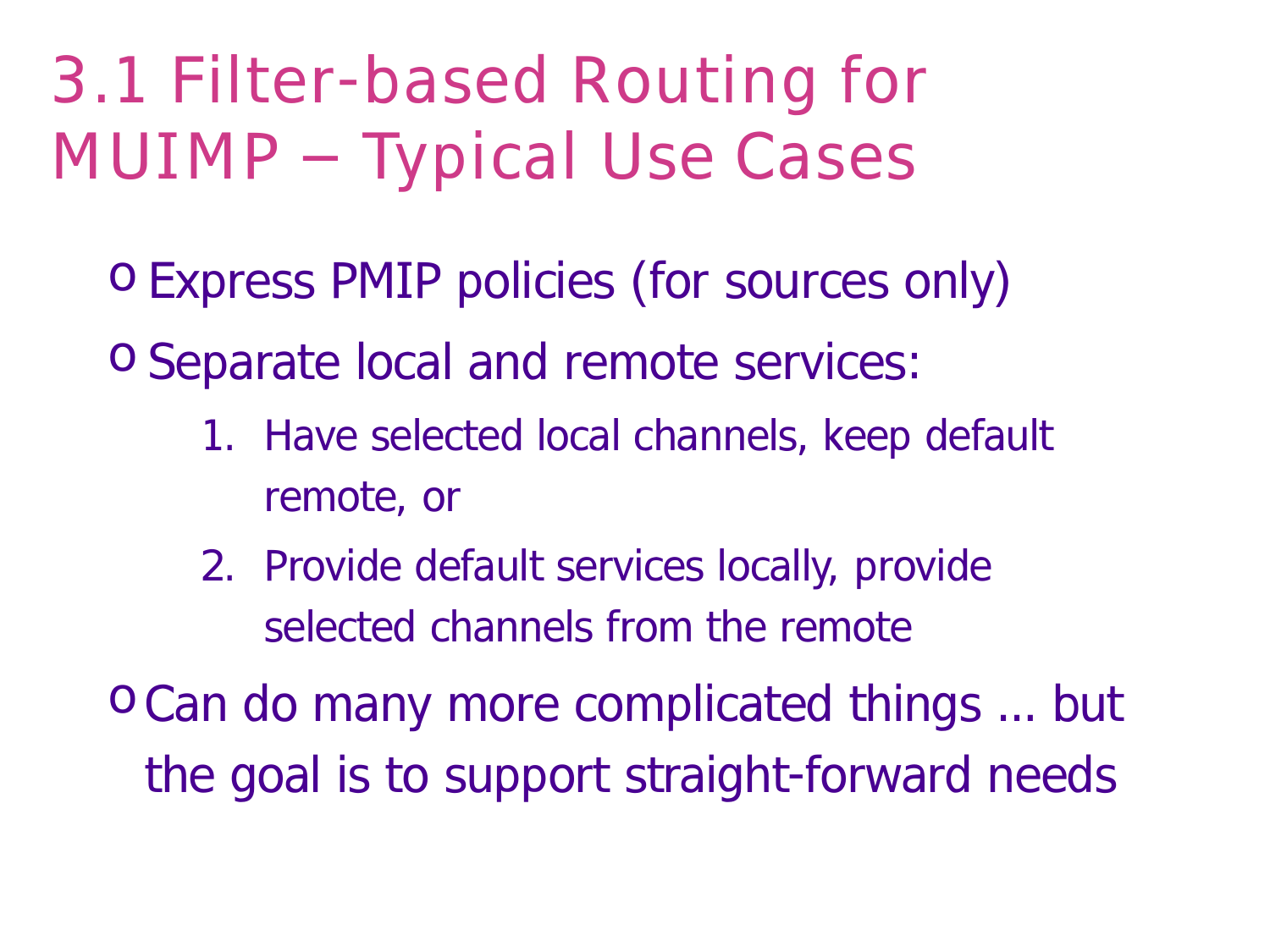

# 3.1 Filter-based Routing for MUIMP – Typical Use Cases
Express PMIP policies (for sources only)
Separate local and remote services:
Have selected local channels, keep default remote, or
Provide default services locally, provide  selected channels from the remote
Can do many more complicated things … but the goal is to support straight-forward needs